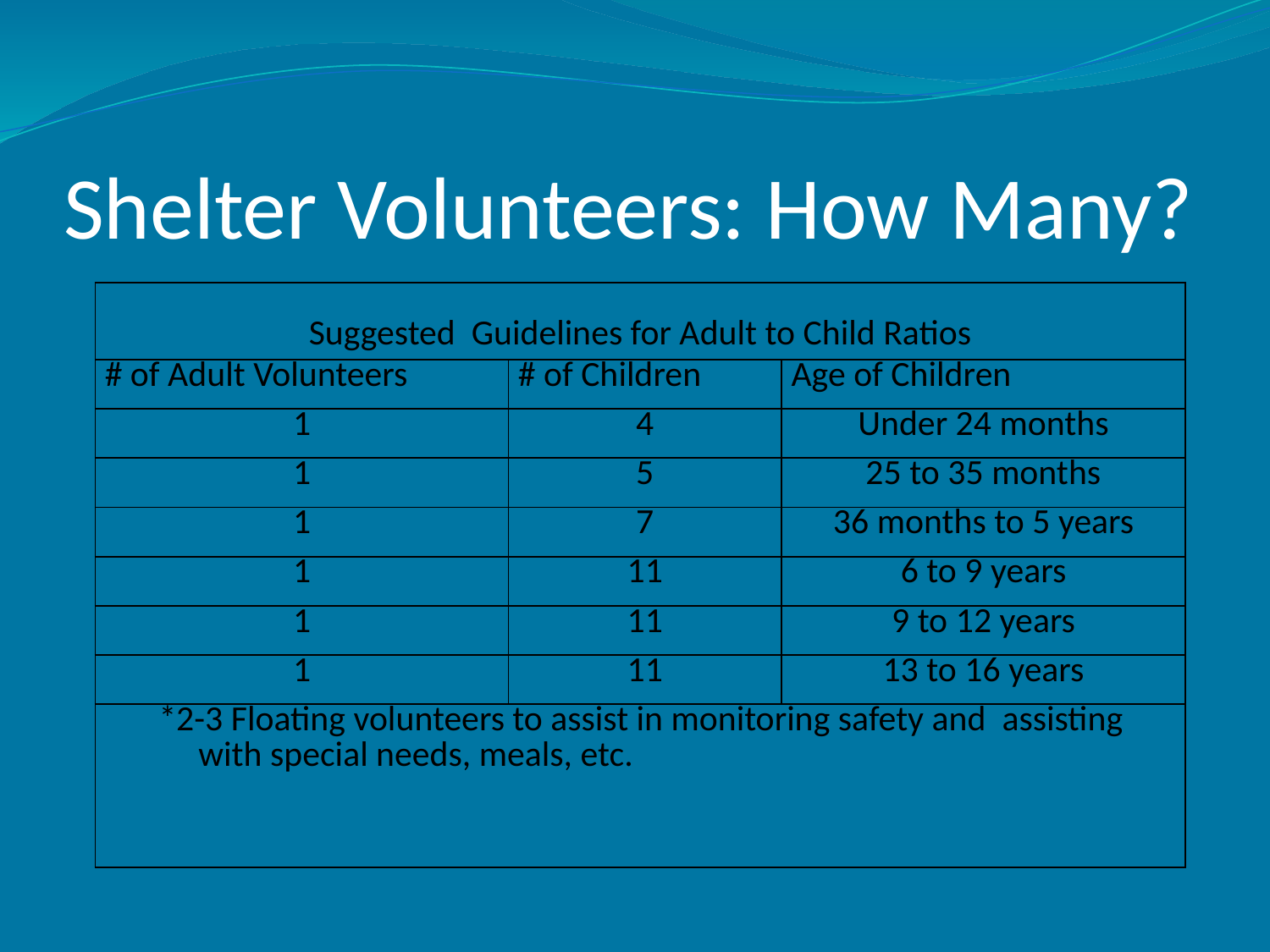

# Shelter Volunteers: How Many?
| Suggested Guidelines for Adult to Child Ratios |  |  |
| --- | --- | --- |
| # of Adult Volunteers | # of Children | Age of Children |
| 1 | 4 | Under 24 months |
| 1 | 5 | 25 to 35 months |
| 1 | 7 | 36 months to 5 years |
| 1 | 11 | 6 to 9 years |
| 1 | 11 | 9 to 12 years |
| 1 | 11 | 13 to 16 years |
| \*2-3 Floating volunteers to assist in monitoring safety and assisting with special needs, meals, etc. |  |  |